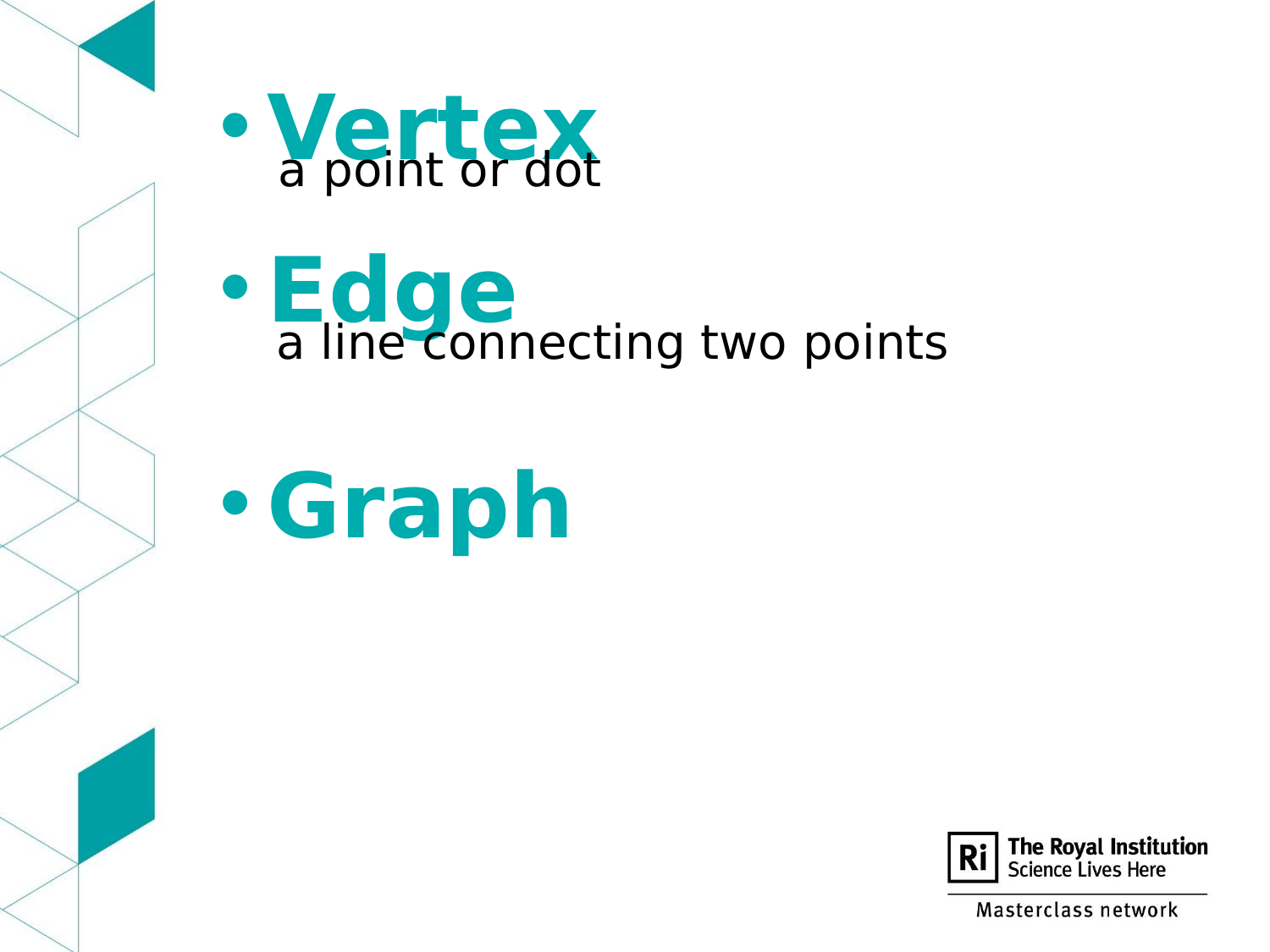

Vertex
Edge
Graph
a point or dot
a line connecting two points